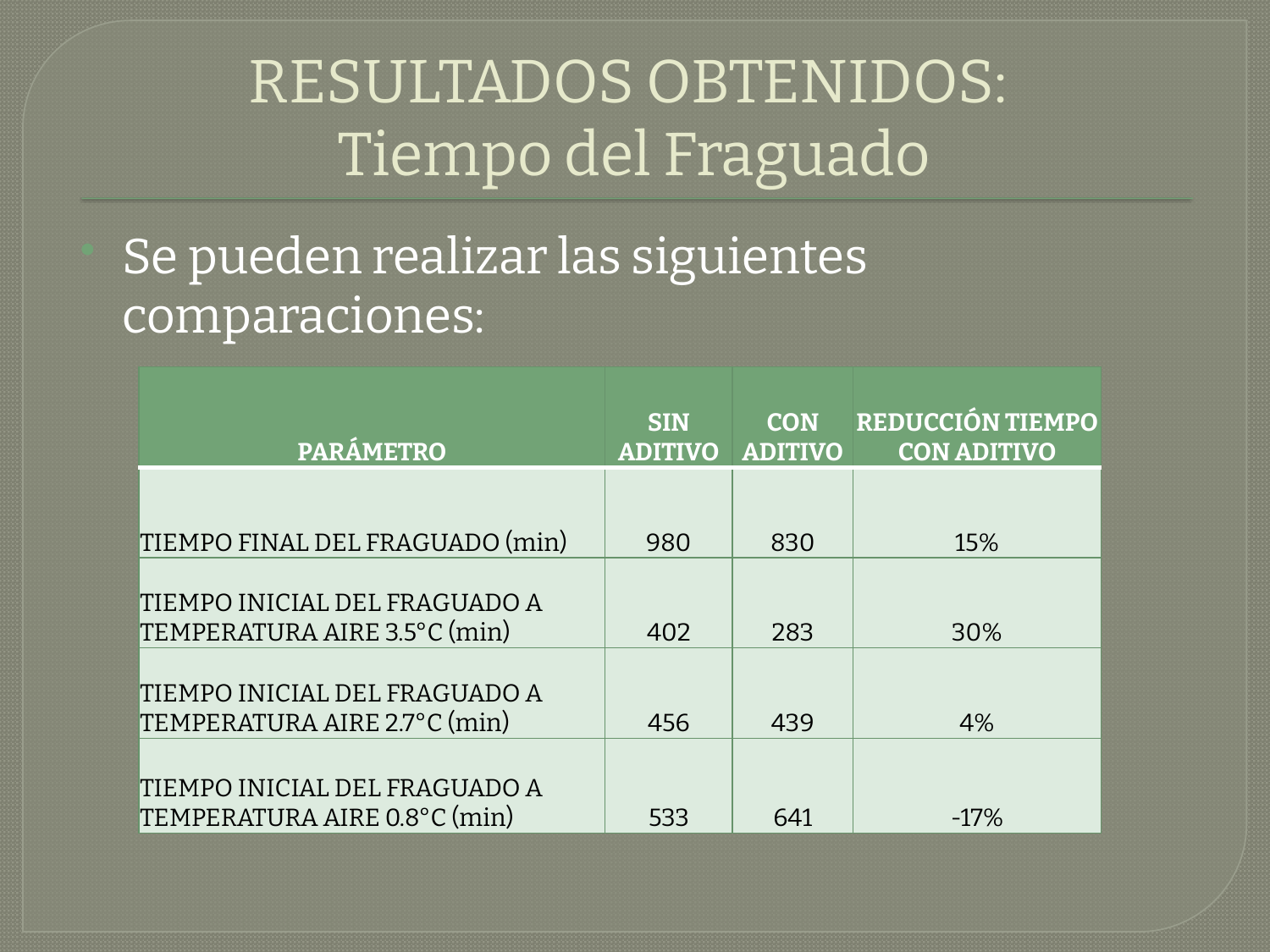

# RESULTADOS OBTENIDOS: Tiempo del Fraguado

Se pueden realizar las siguientes comparaciones:

| PARÁMETRO | SIN ADITIVO | CON ADITIVO | REDUCCIÓN TIEMPO CON ADITIVO |
| --- | --- | --- | --- |
| TIEMPO FINAL DEL FRAGUADO (min) | 980 | 830 | 15% |
| TIEMPO INICIAL DEL FRAGUADO A TEMPERATURA AIRE 3.5°C (min) | 402 | 283 | 30% |
| TIEMPO INICIAL DEL FRAGUADO A TEMPERATURA AIRE 2.7°C (min) | 456 | 439 | 4% |
| TIEMPO INICIAL DEL FRAGUADO A TEMPERATURA AIRE 0.8°C (min) | 533 | 641 | -17% |